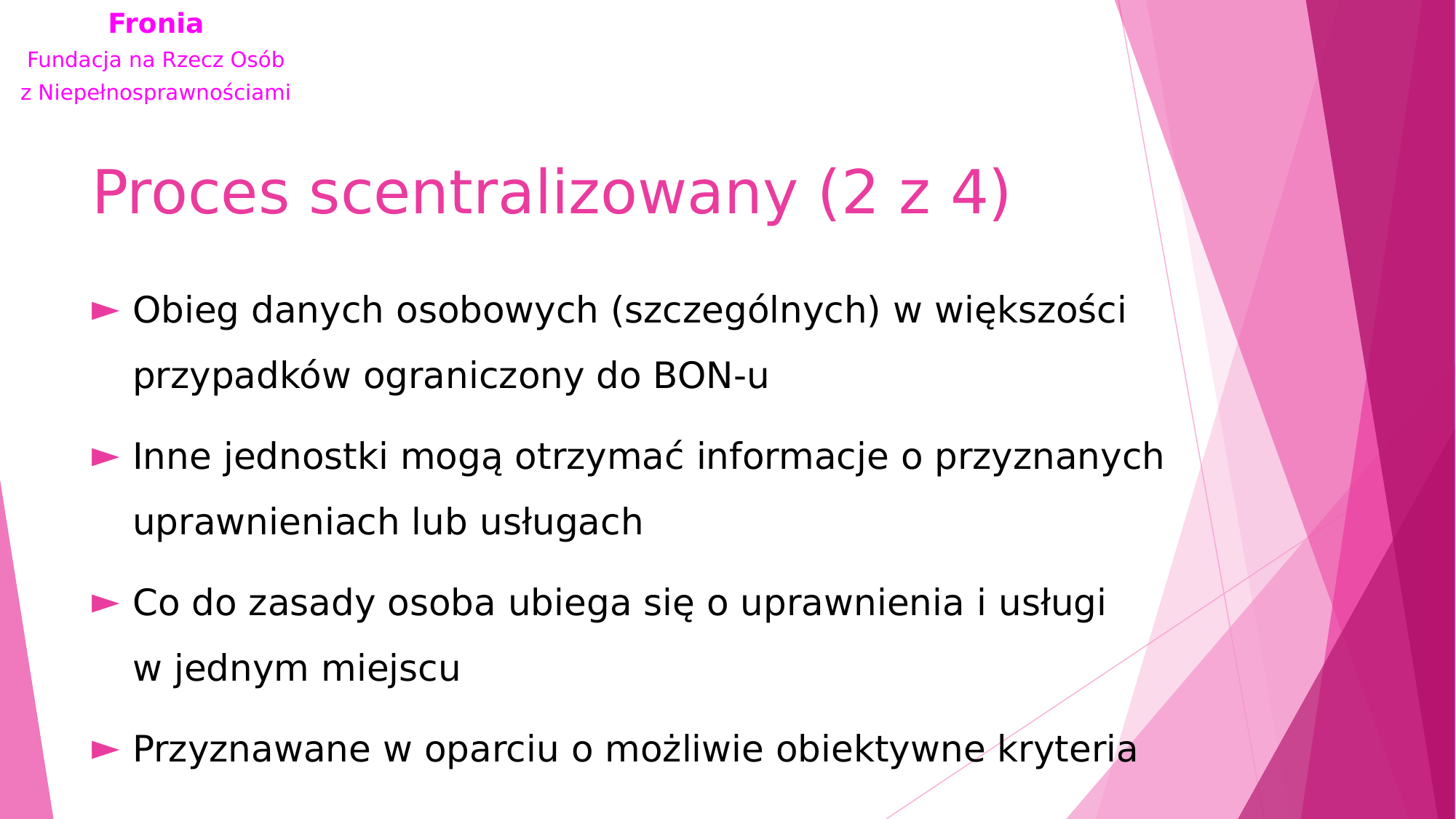

# Proces scentralizowany (2 z 4)
Obieg danych osobowych (szczególnych) w większości przypadków ograniczony do BON-u
Inne jednostki mogą otrzymać informacje o przyznanych uprawnieniach lub usługach
Co do zasady osoba ubiega się o uprawnienia i usługi w jednym miejscu
Przyznawane w oparciu o możliwie obiektywne kryteria